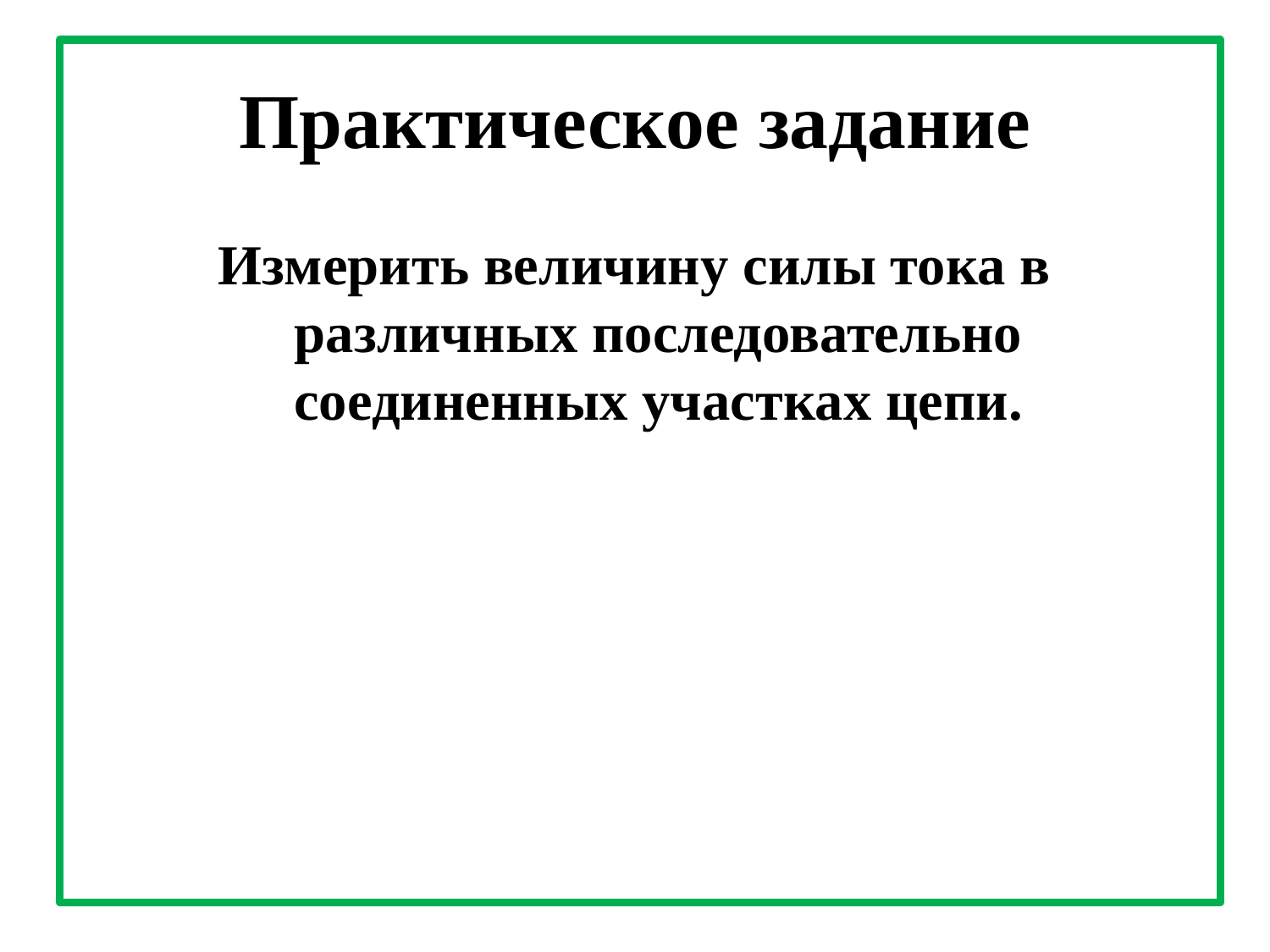

# Практическое задание

Измерить величину силы тока в различных последовательно соединенных участках цепи.